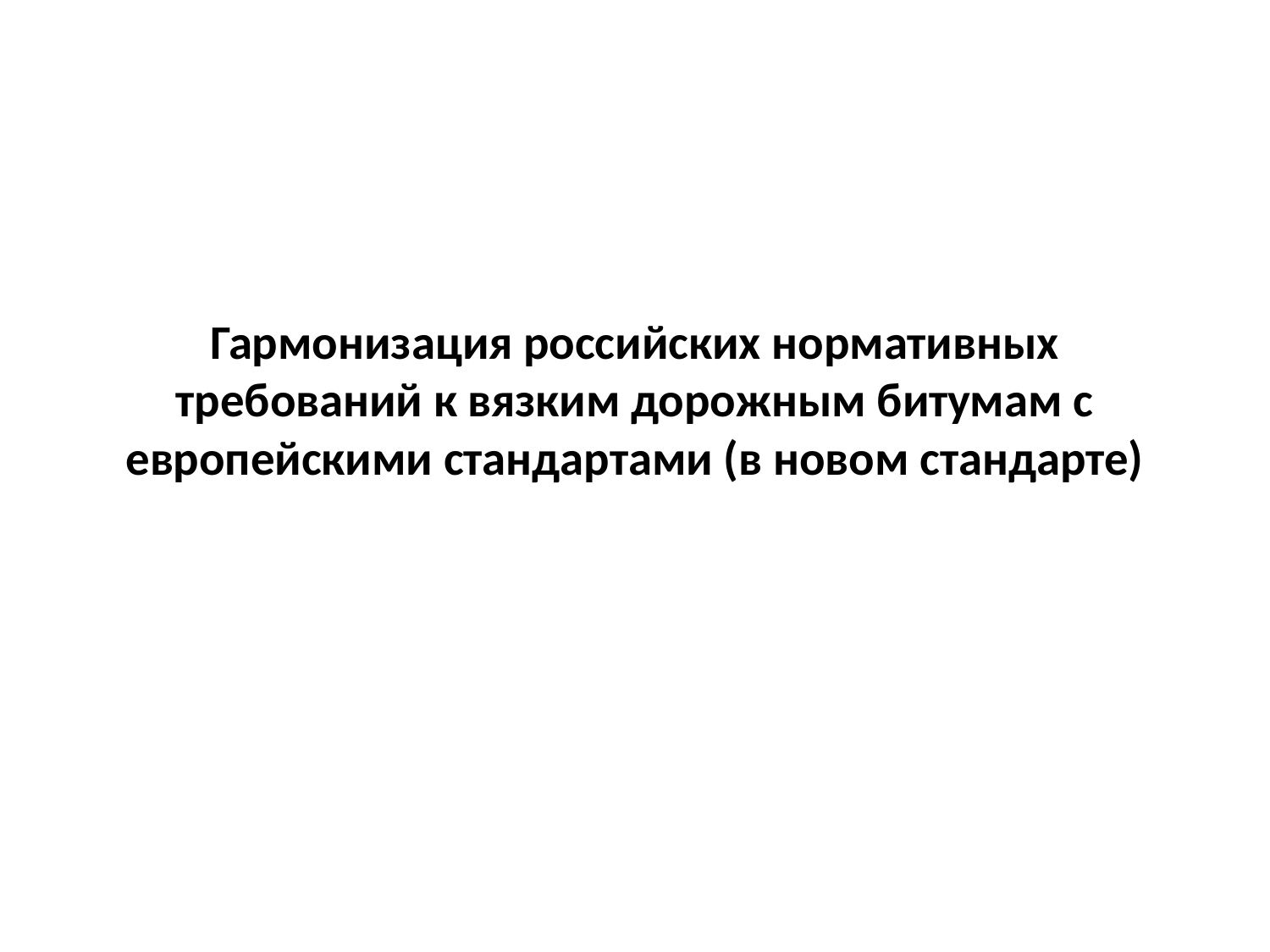

# Гармонизация российских нормативных требований к вязким дорожным битумам с европейскими стандартами (в новом стандарте)